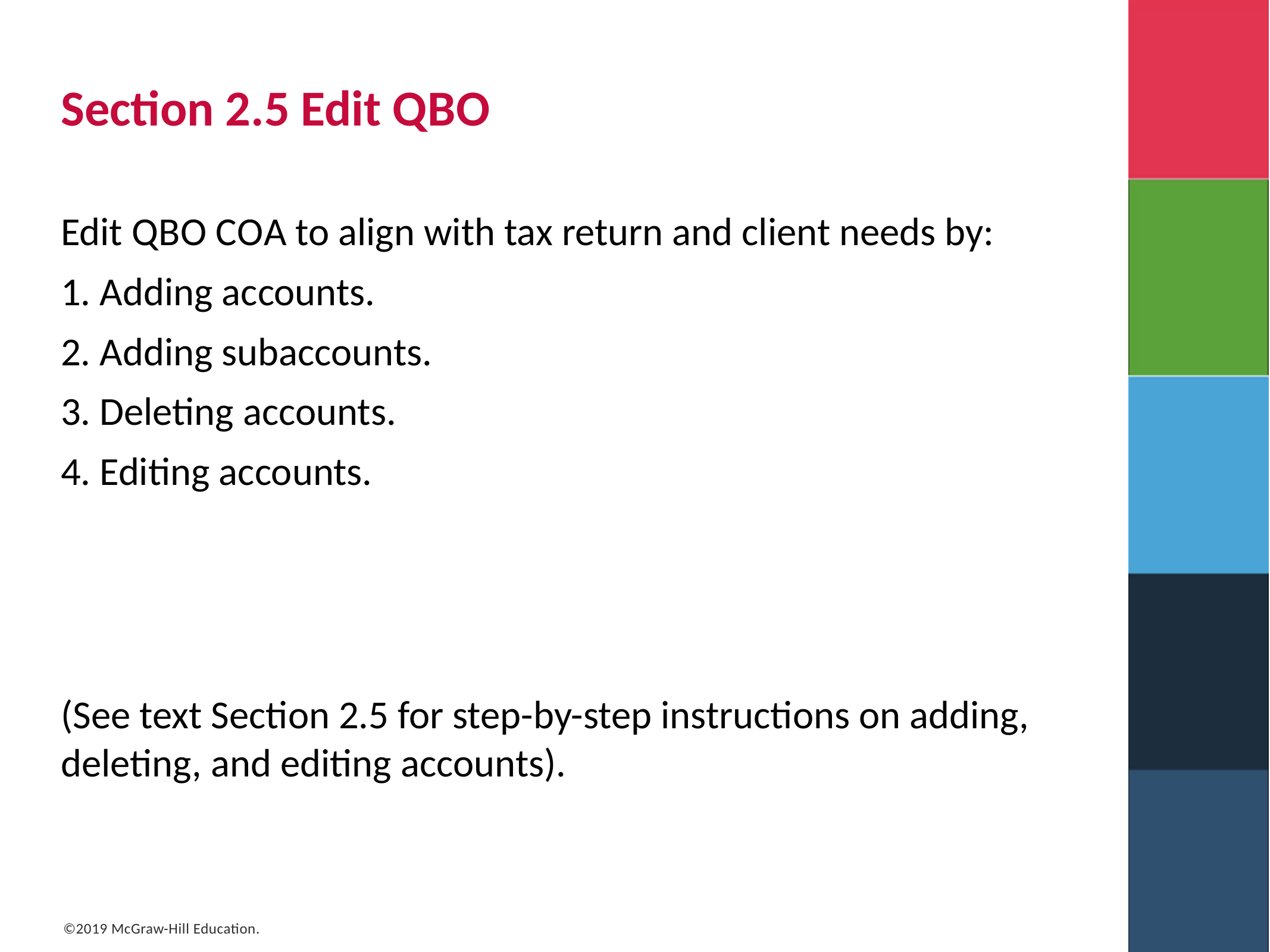

# Section 2.5 Edit Q B O
Edit Q B O C O A to align with tax return and client needs by:
1. Adding accounts.
2. Adding subaccounts.
3. Deleting accounts.
4. Editing accounts.
(See text Section 2.5 for step-by-step instructions on adding, deleting, and editing accounts).